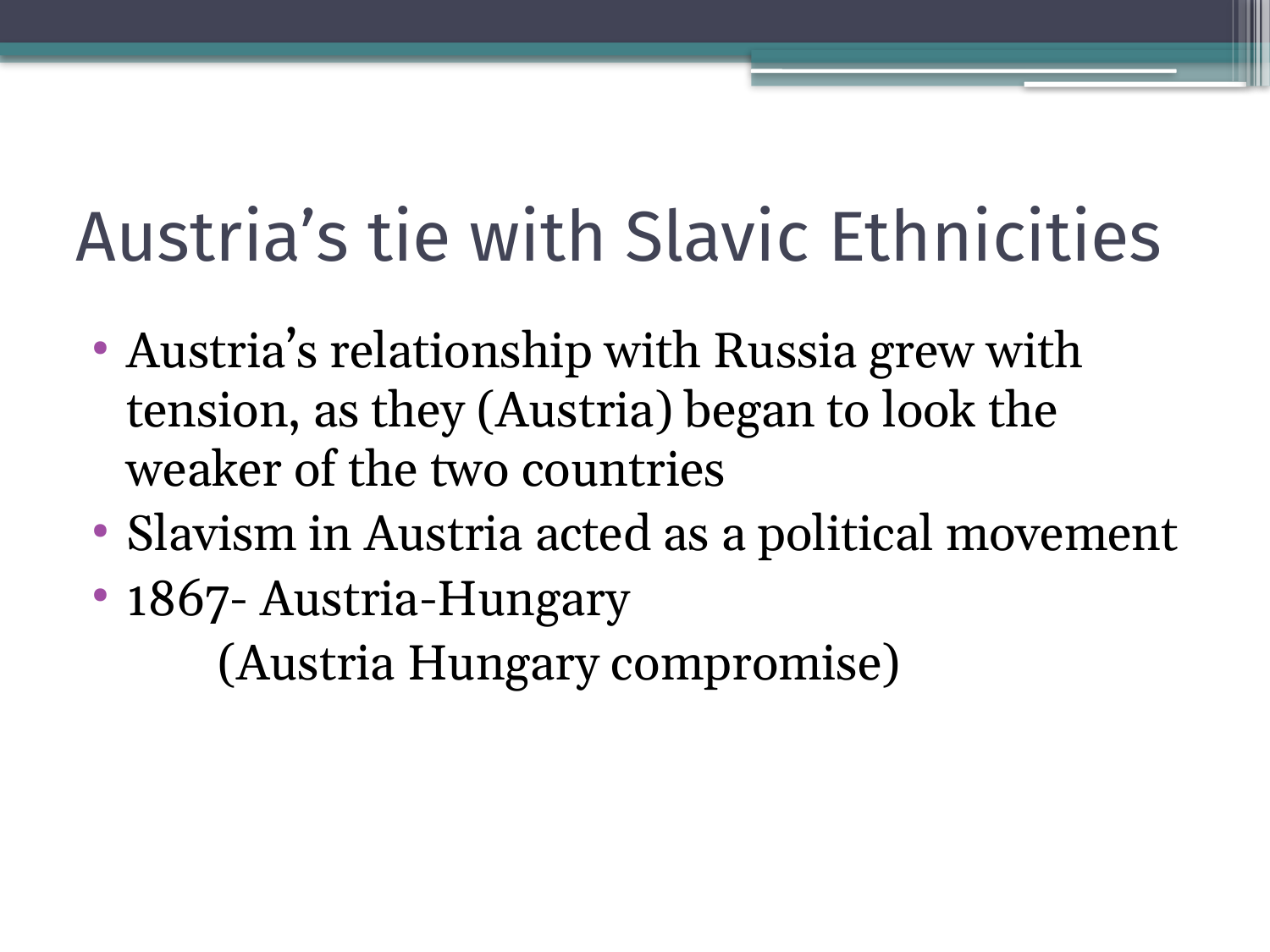

# Austria’s tie with Slavic Ethnicities
Austria’s relationship with Russia grew with tension, as they (Austria) began to look the weaker of the two countries
Slavism in Austria acted as a political movement
1867- Austria-Hungary
	(Austria Hungary compromise)